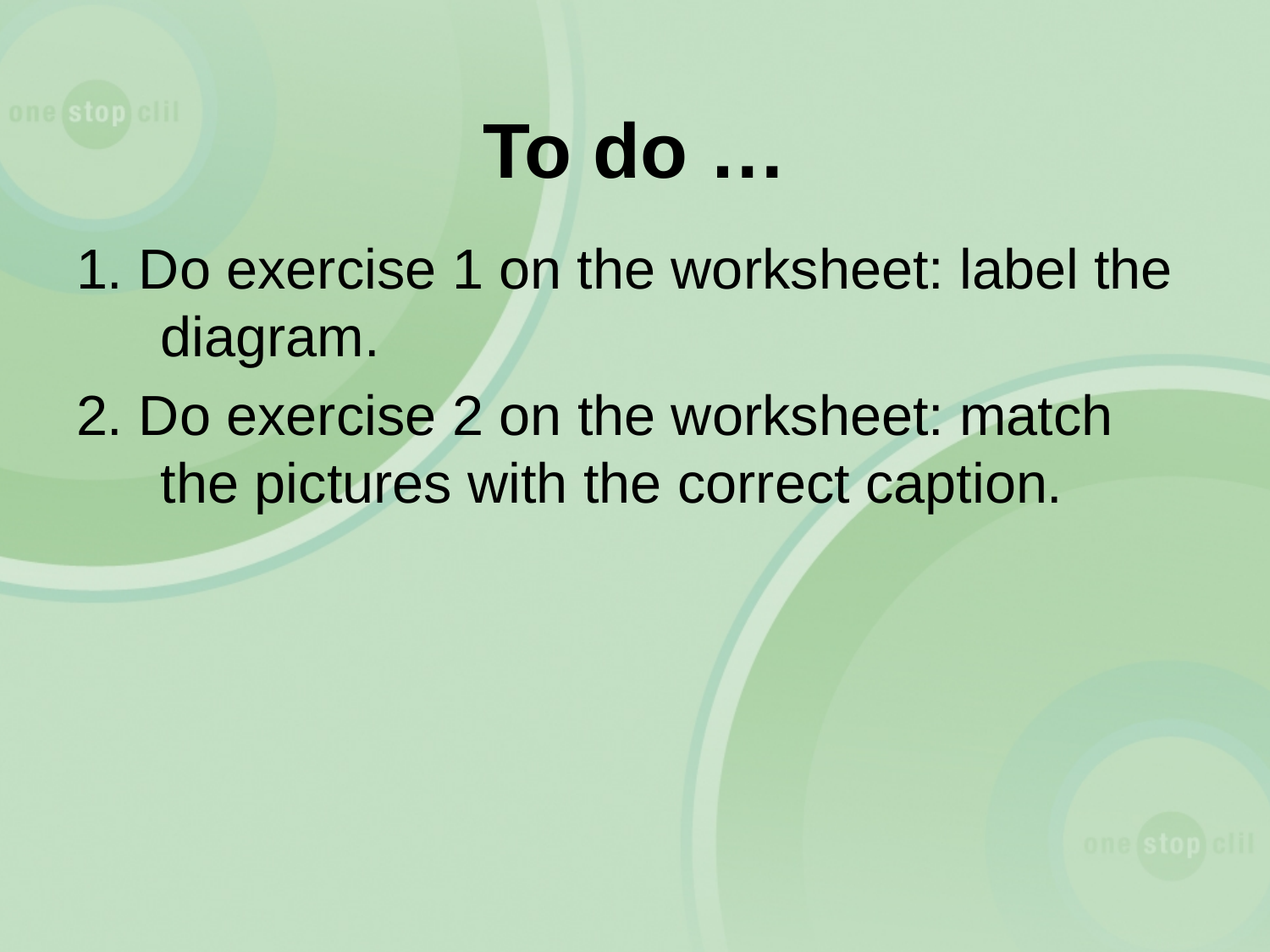

# To do …
1. Do exercise 1 on the worksheet: label the diagram.
2. Do exercise 2 on the worksheet: match the pictures with the correct caption.